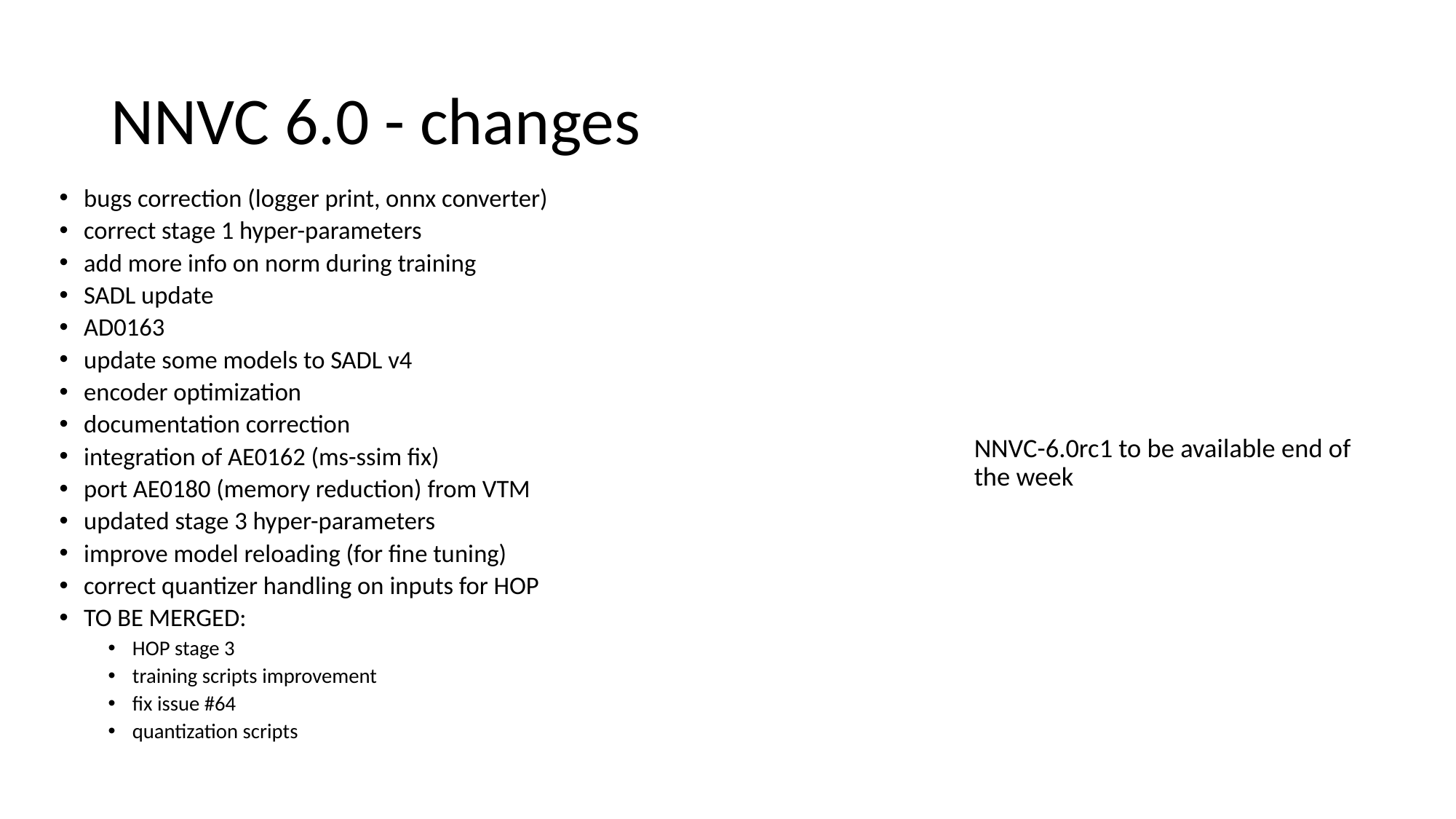

# NNVC 6.0 - changes
bugs correction (logger print, onnx converter)
correct stage 1 hyper-parameters
add more info on norm during training
SADL update
AD0163
update some models to SADL v4
encoder optimization
documentation correction
integration of AE0162 (ms-ssim fix)
port AE0180 (memory reduction) from VTM
updated stage 3 hyper-parameters
improve model reloading (for fine tuning)
correct quantizer handling on inputs for HOP
TO BE MERGED:
HOP stage 3
training scripts improvement
fix issue #64
quantization scripts

NNVC-6.0rc1 to be available end of the week